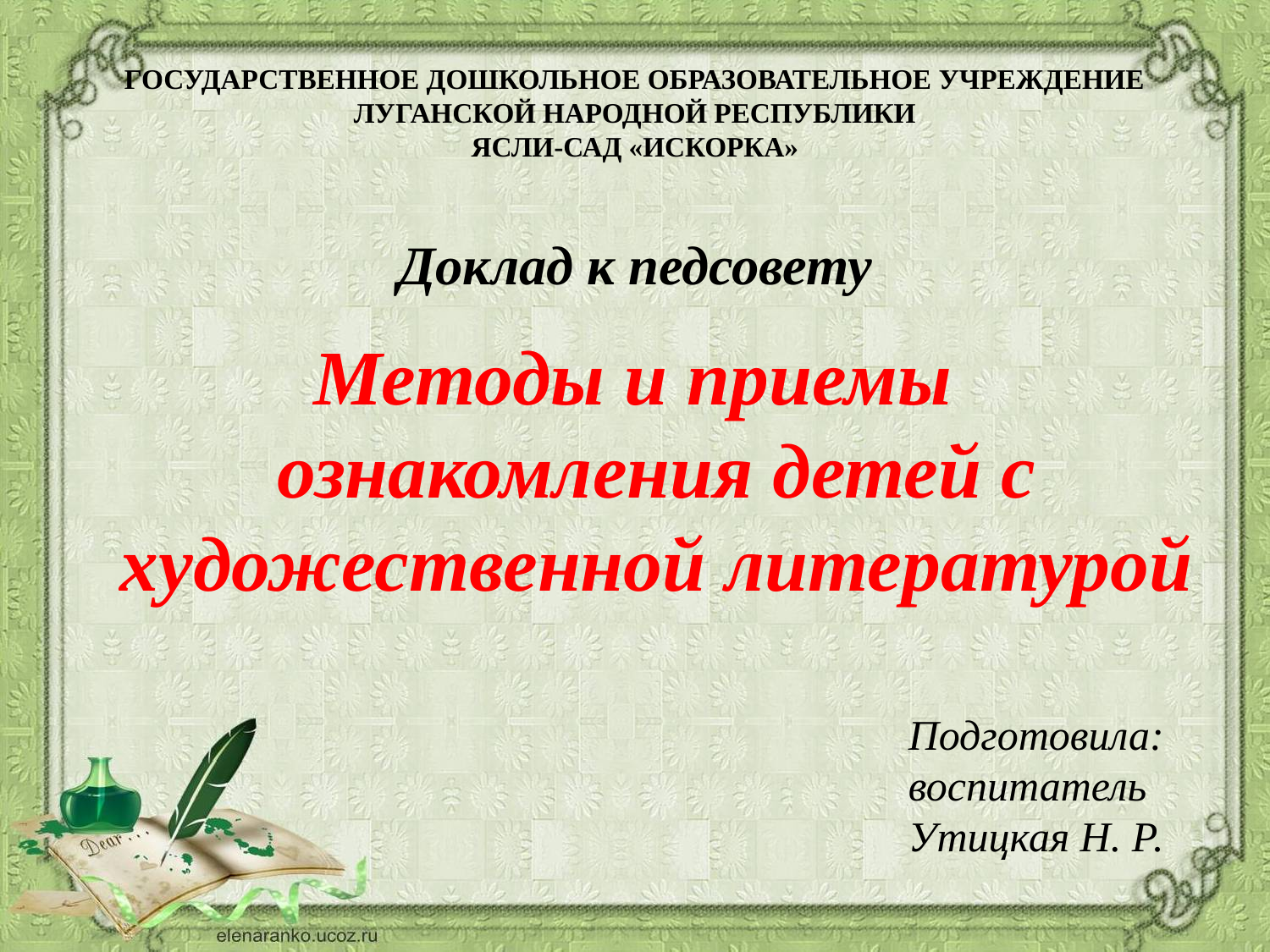

# ГОСУДАРСТВЕННОЕ ДОШКОЛЬНОЕ ОБРАЗОВАТЕЛЬНОЕ УЧРЕЖДЕНИЕ ЛУГАНСКОЙ НАРОДНОЙ РЕСПУБЛИКИ ЯСЛИ-САД «ИСКОРКА» Доклад к педсовету

Методы и приемы ознакомления детей с художественной литературой

                                                                               Подготовила:
                                                                               воспитатель
                                                                               Утицкая Н. Р.